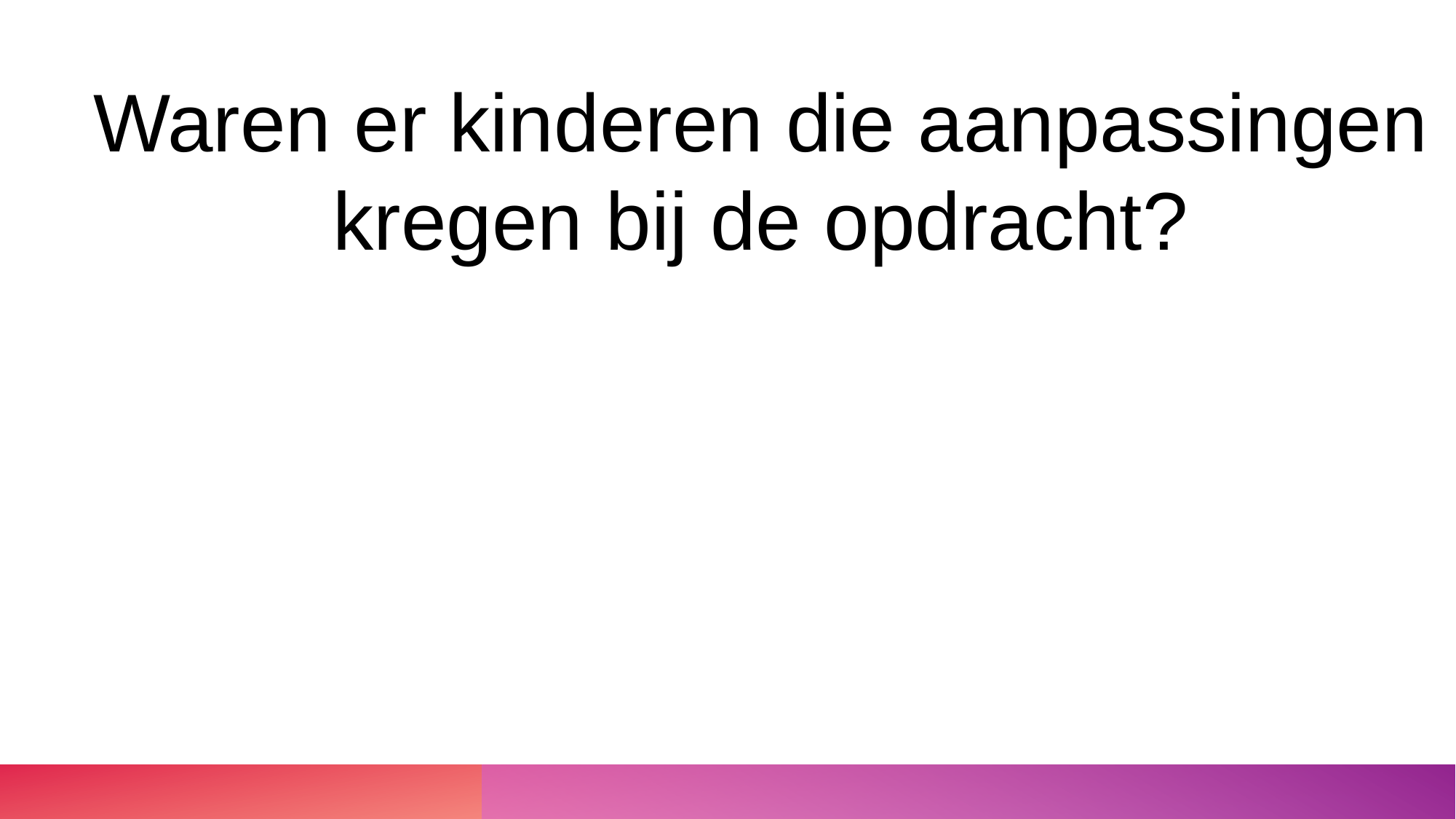

Waren er kinderen die aanpassingen
kregen bij de opdracht?